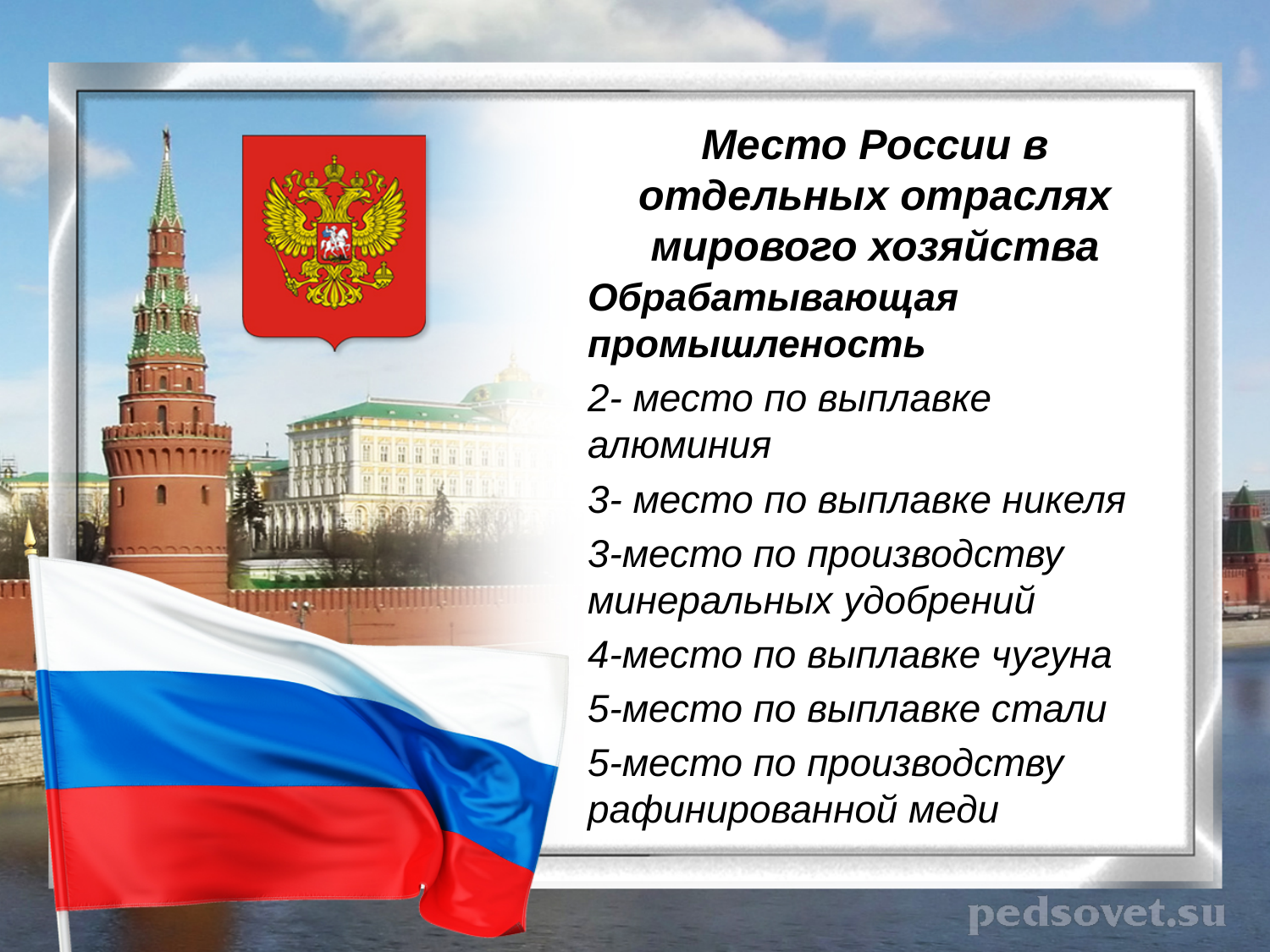

# Место России в отдельных отраслях мирового хозяйства
Обрабатывающая промышленость
2- место по выплавке алюминия
3- место по выплавке никеля
3-место по производству минеральных удобрений
4-место по выплавке чугуна
5-место по выплавке стали
5-место по производству рафинированной меди